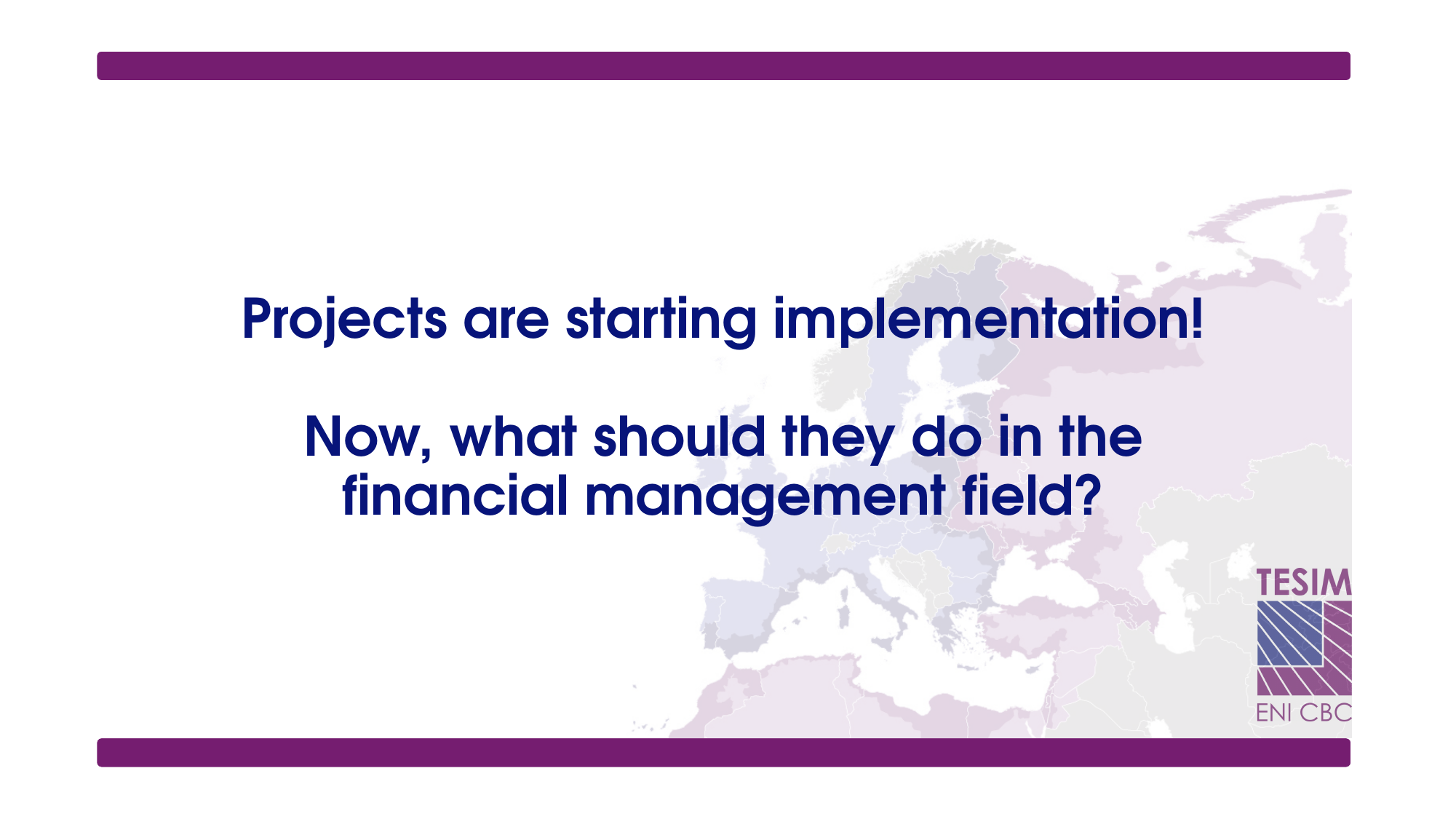

# Projects are starting implementation! Now, what should they do in the financial management field?